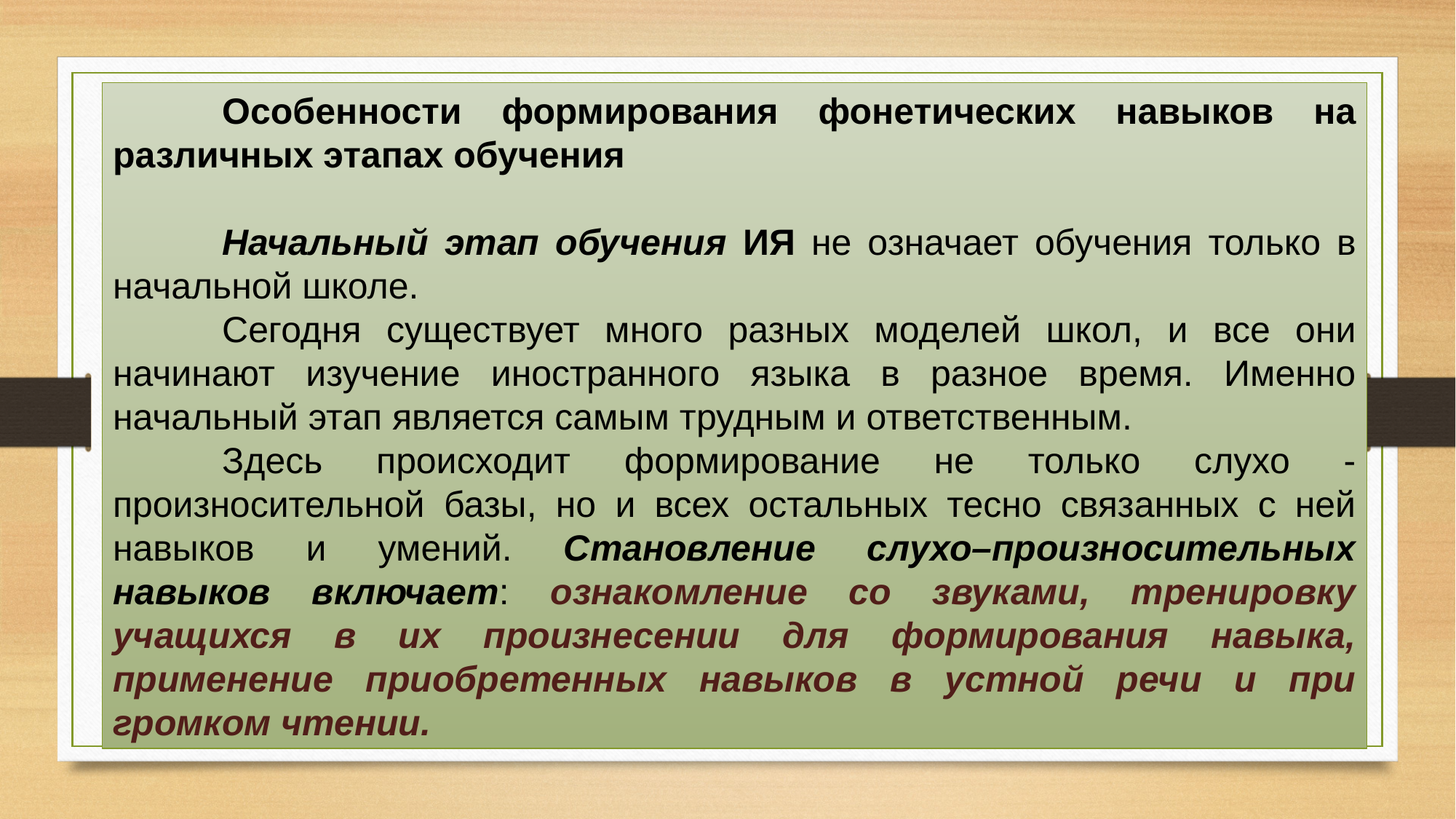

Особенности формирования фонетических навыков на различных этапах обучения

	Начальный этап обучения ИЯ не означает обучения только в начальной школе.
	Сегодня существует много разных моделей школ, и все они начинают изучение иностранного языка в разное время. Именно начальный этап является самым трудным и ответственным.
	Здесь происходит формирование не только слухо - произносительной базы, но и всех остальных тесно связанных с ней навыков и умений. Становление слухо–произносительных навыков включает: ознакомление со звуками, тренировку учащихся в их произнесении для формирования навыка, применение приобретенных навыков в устной речи и при громком чтении.